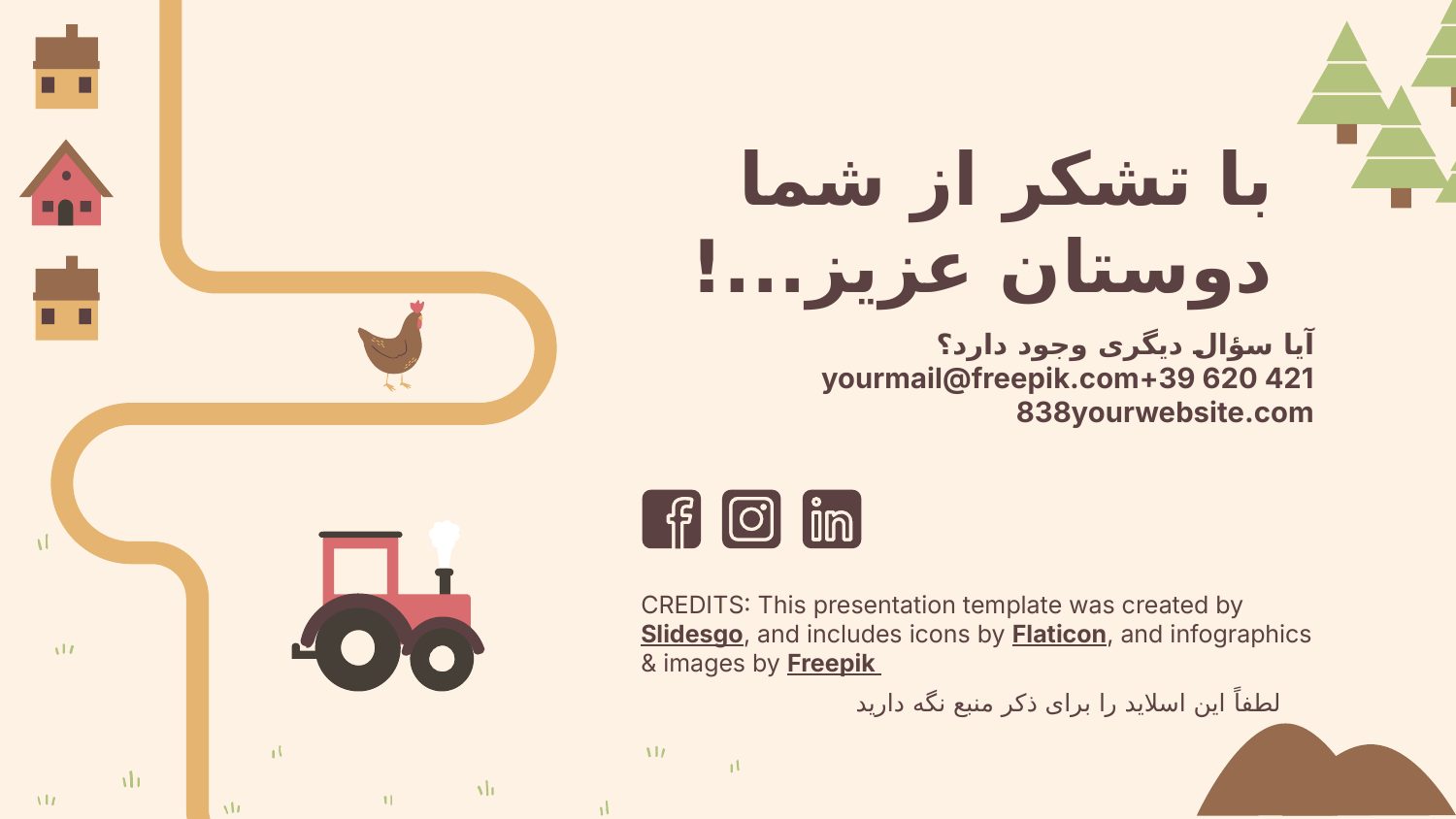

# با تشکر از شما دوستان عزیز...!
آیا سؤال دیگری وجود دارد؟yourmail@freepik.com+39 620 421 838yourwebsite.com

لطفاً این اسلاید را برای ذکر منبع نگه دارید